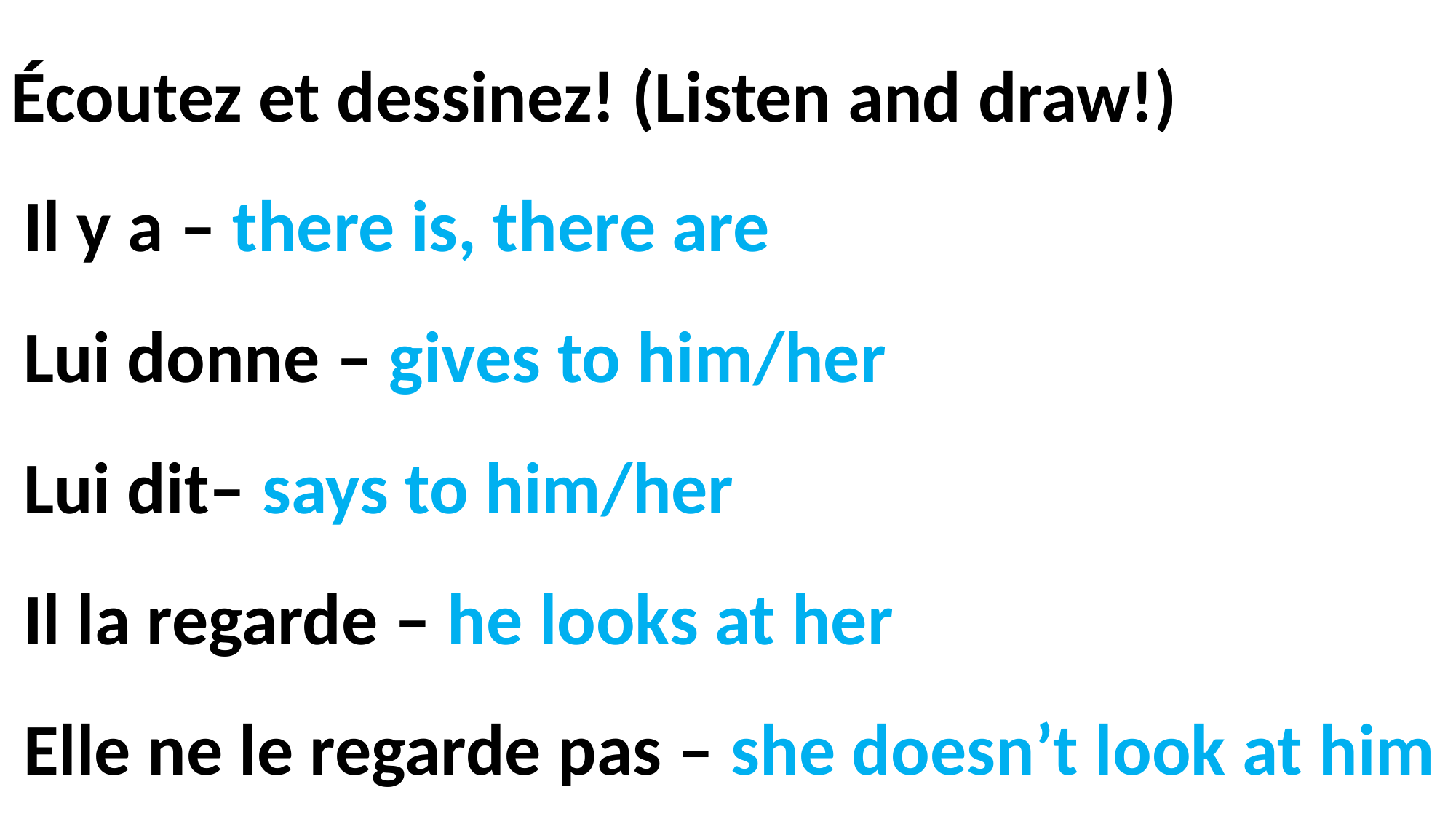

Écoutez et dessinez! (Listen and draw!)
Il y a – there is, there are
Lui donne – gives to him/her
Lui dit– says to him/her
Il la regarde – he looks at her
Elle ne le regarde pas – she doesn’t look at him